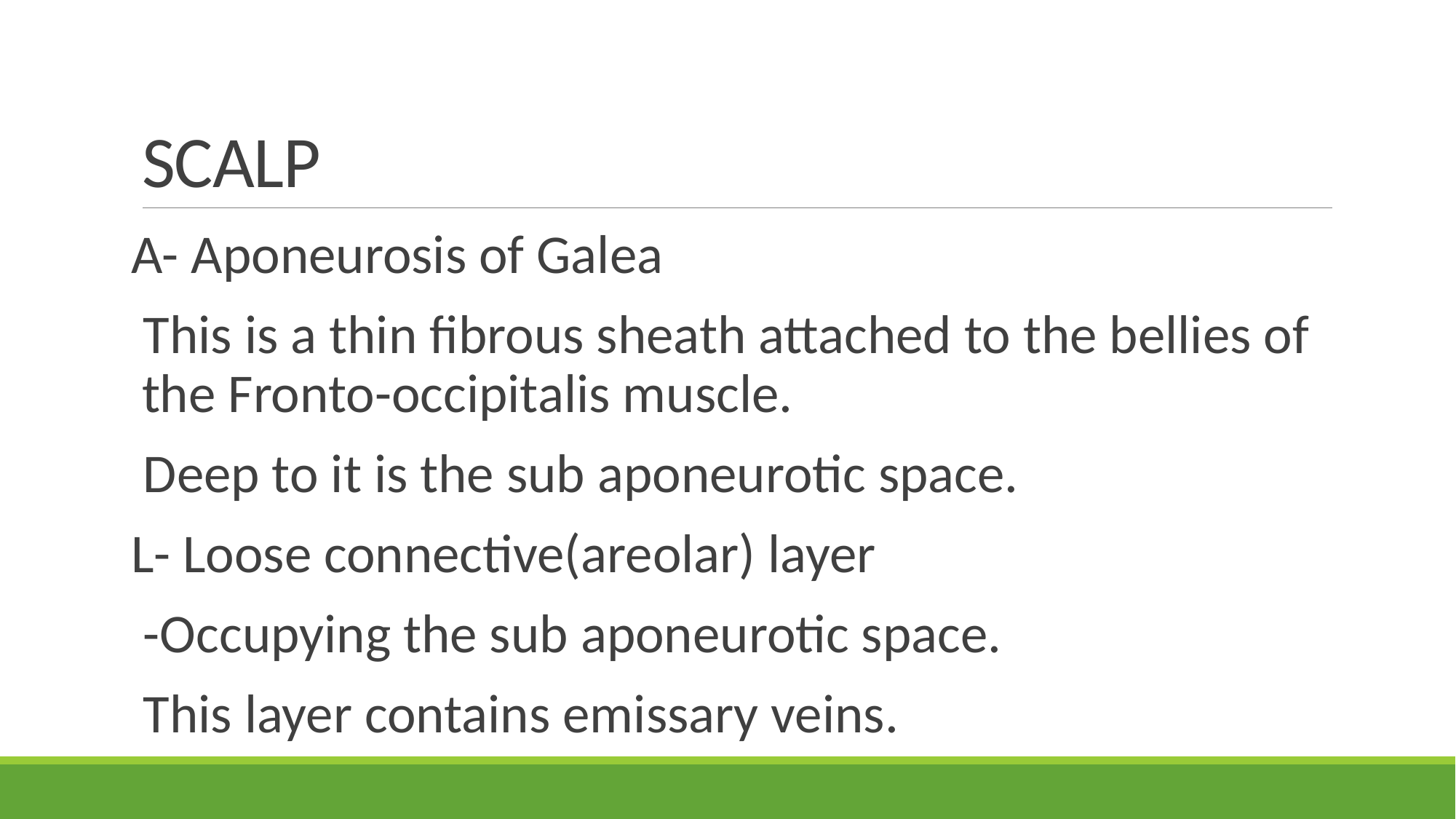

# SCALP
A- Aponeurosis of Galea
This is a thin fibrous sheath attached to the bellies of the Fronto-occipitalis muscle.
Deep to it is the sub aponeurotic space.
L- Loose connective(areolar) layer
-Occupying the sub aponeurotic space.
This layer contains emissary veins.